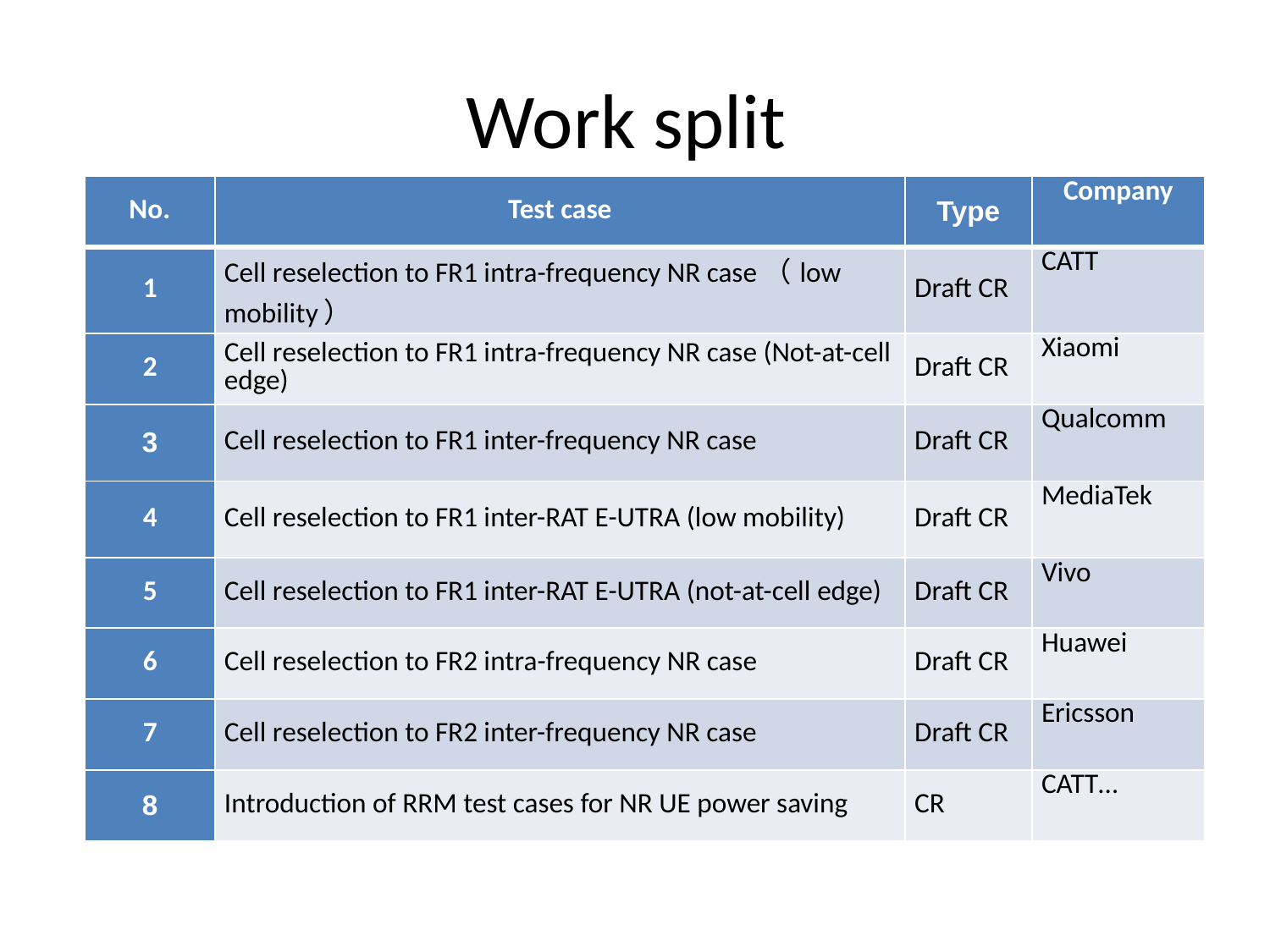

# Work split
| No. | Test case | Type | Company |
| --- | --- | --- | --- |
| 1 | Cell reselection to FR1 intra-frequency NR case（low mobility） | Draft CR | CATT |
| 2 | Cell reselection to FR1 intra-frequency NR case (Not-at-cell edge) | Draft CR | Xiaomi |
| 3 | Cell reselection to FR1 inter-frequency NR case | Draft CR | Qualcomm |
| 4 | Cell reselection to FR1 inter-RAT E-UTRA (low mobility) | Draft CR | MediaTek |
| 5 | Cell reselection to FR1 inter-RAT E-UTRA (not-at-cell edge) | Draft CR | Vivo |
| 6 | Cell reselection to FR2 intra-frequency NR case | Draft CR | Huawei |
| 7 | Cell reselection to FR2 inter-frequency NR case | Draft CR | Ericsson |
| 8 | Introduction of RRM test cases for NR UE power saving | CR | CATT… |